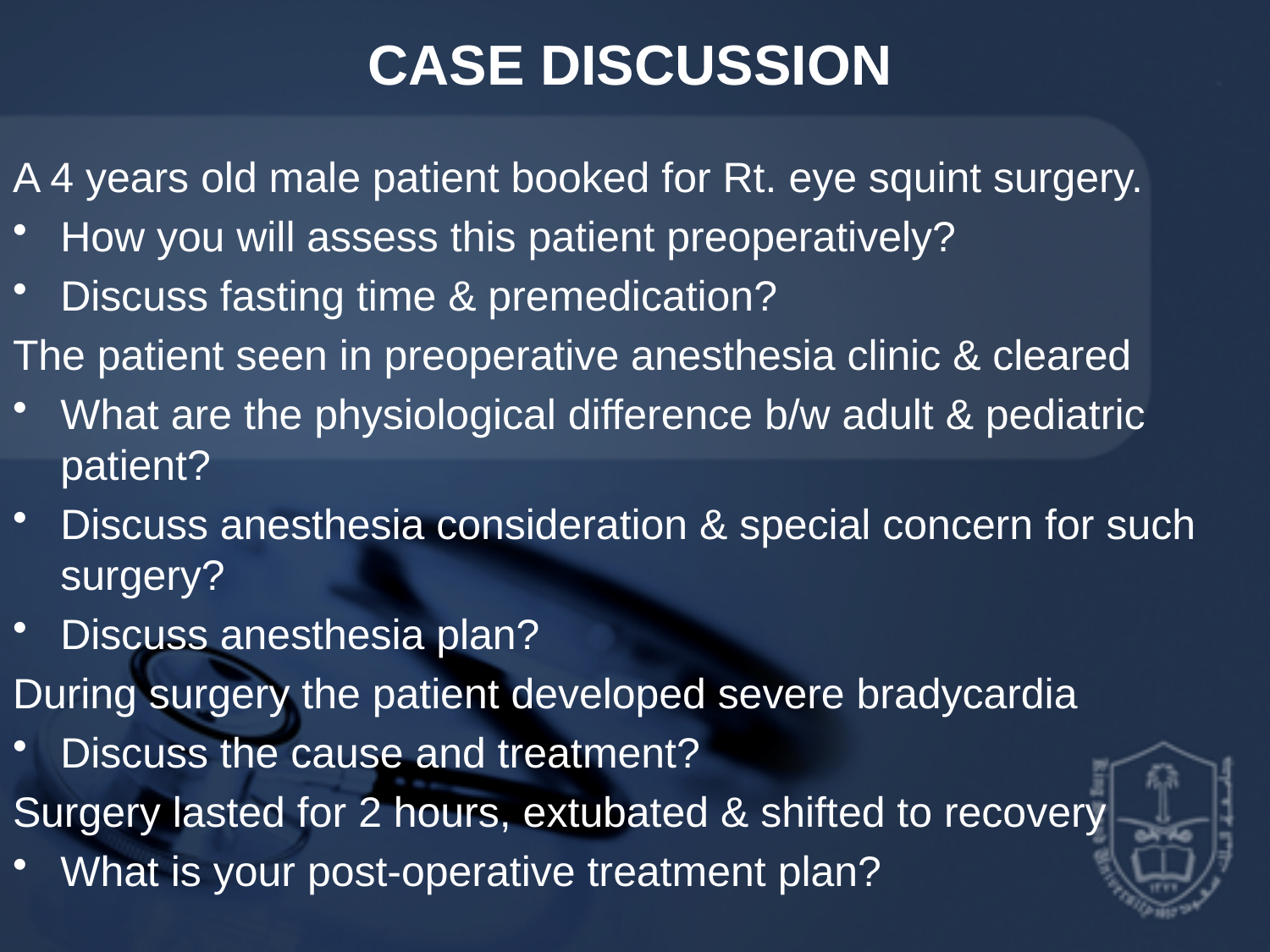

A 4 years old male patient booked for Rt. eye squint surgery.
How you will assess this patient preoperatively?
Discuss fasting time & premedication?
The patient seen in preoperative anesthesia clinic & cleared
What are the physiological difference b/w adult & pediatric patient?
Discuss anesthesia consideration & special concern for such surgery?
Discuss anesthesia plan?
During surgery the patient developed severe bradycardia
Discuss the cause and treatment?
Surgery lasted for 2 hours, extubated & shifted to recovery
What is your post-operative treatment plan?
# CASE DISCUSSION